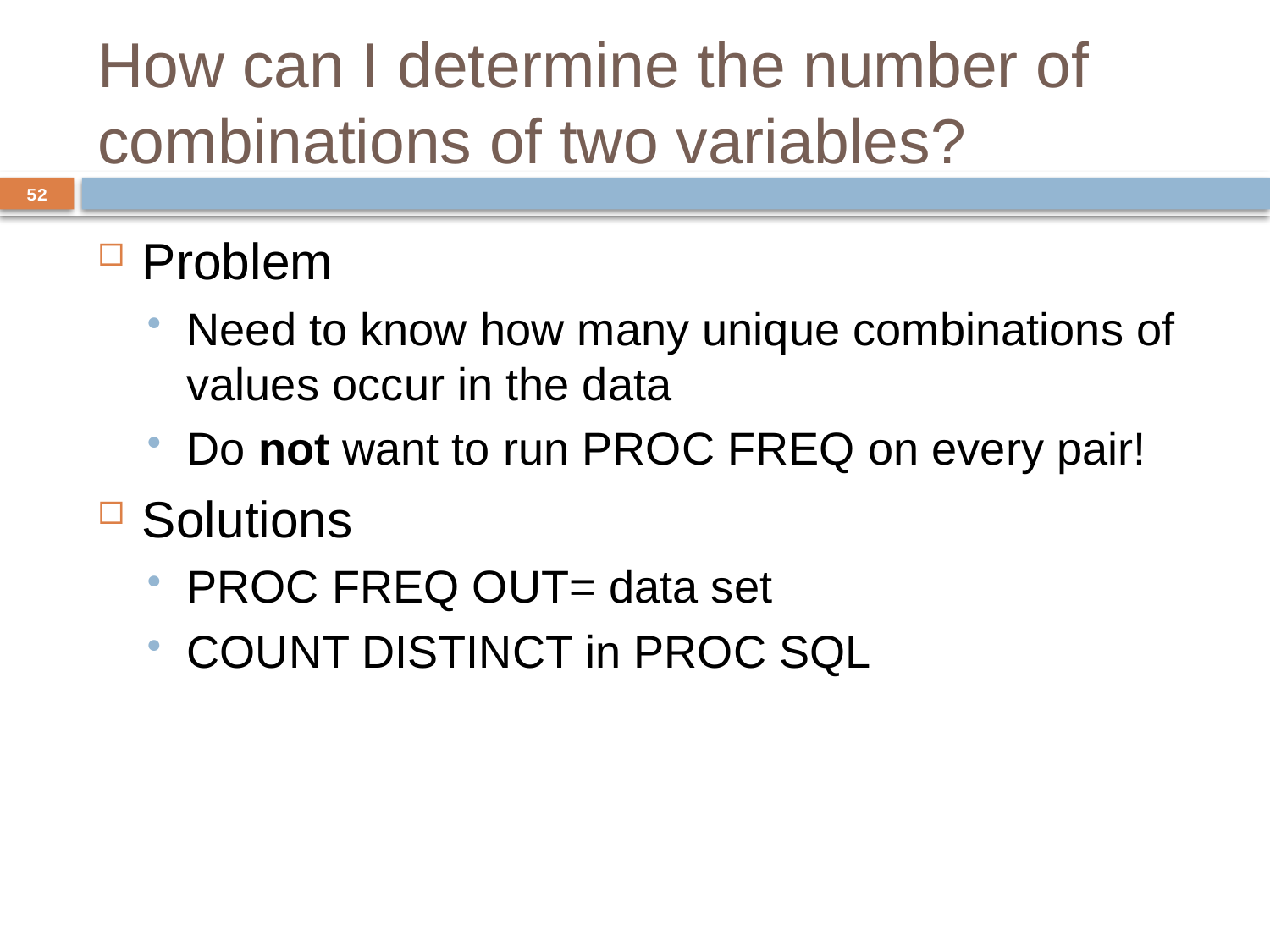

How can I determine the number of combinations of two variables?
52
Problem
Need to know how many unique combinations of values occur in the data
Do not want to run PROC FREQ on every pair!
Solutions
PROC FREQ OUT= data set
COUNT DISTINCT in PROC SQL